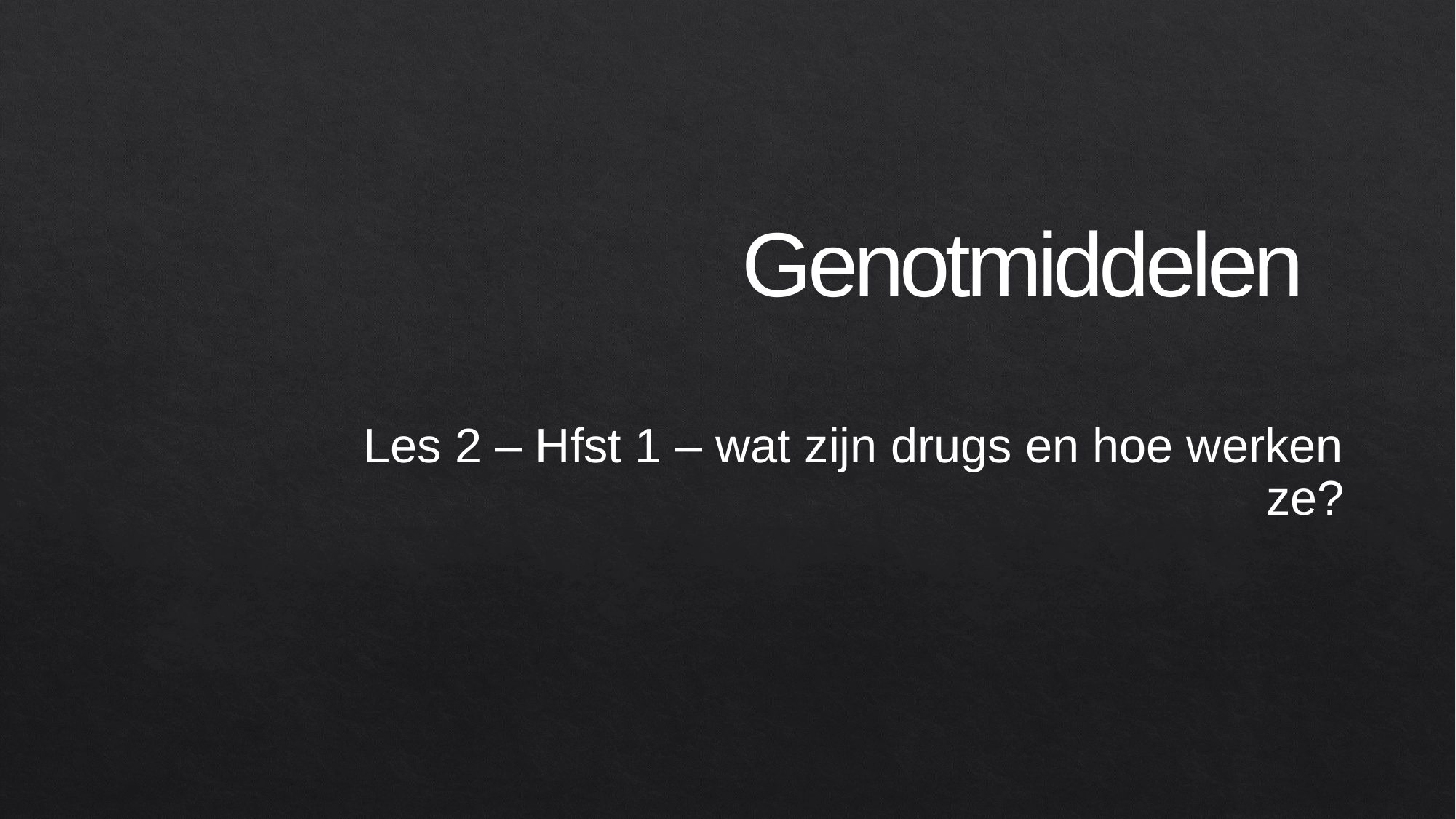

# Genotmiddelen
Les 2 – Hfst 1 – wat zijn drugs en hoe werken ze?